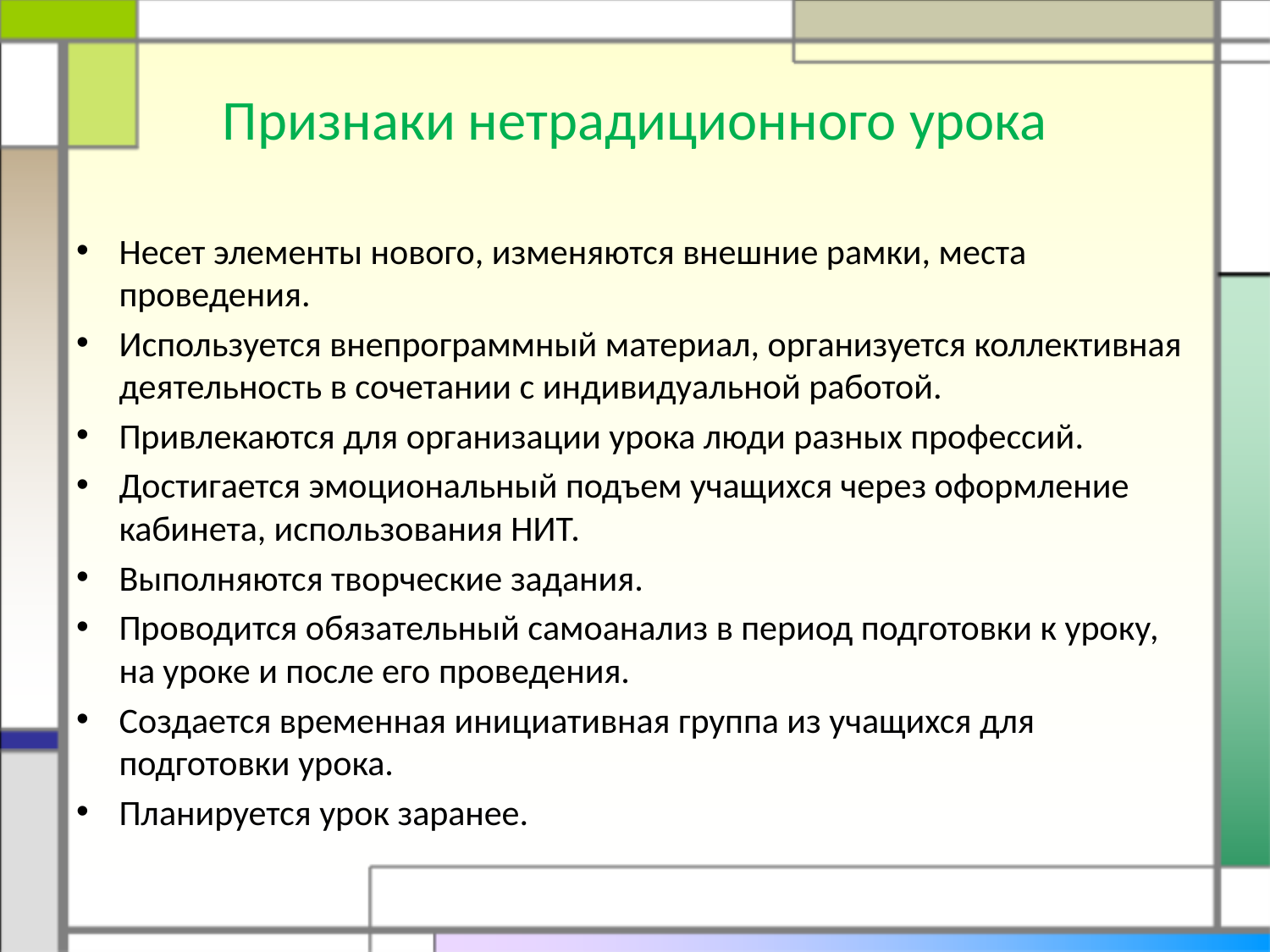

# Признаки нетрадиционного урока
Несет элементы нового, изменяются внешние рамки, места проведения.
Используется внепрограммный материал, организуется коллективная деятельность в сочетании с индивидуальной работой.
Привлекаются для организации урока люди разных профессий.
Достигается эмоциональный подъем учащихся через оформление кабинета, использования НИТ.
Выполняются творческие задания.
Проводится обязательный самоанализ в период подготовки к уроку, на уроке и после его проведения.
Создается временная инициативная группа из учащихся для подготовки урока.
Планируется урок заранее.